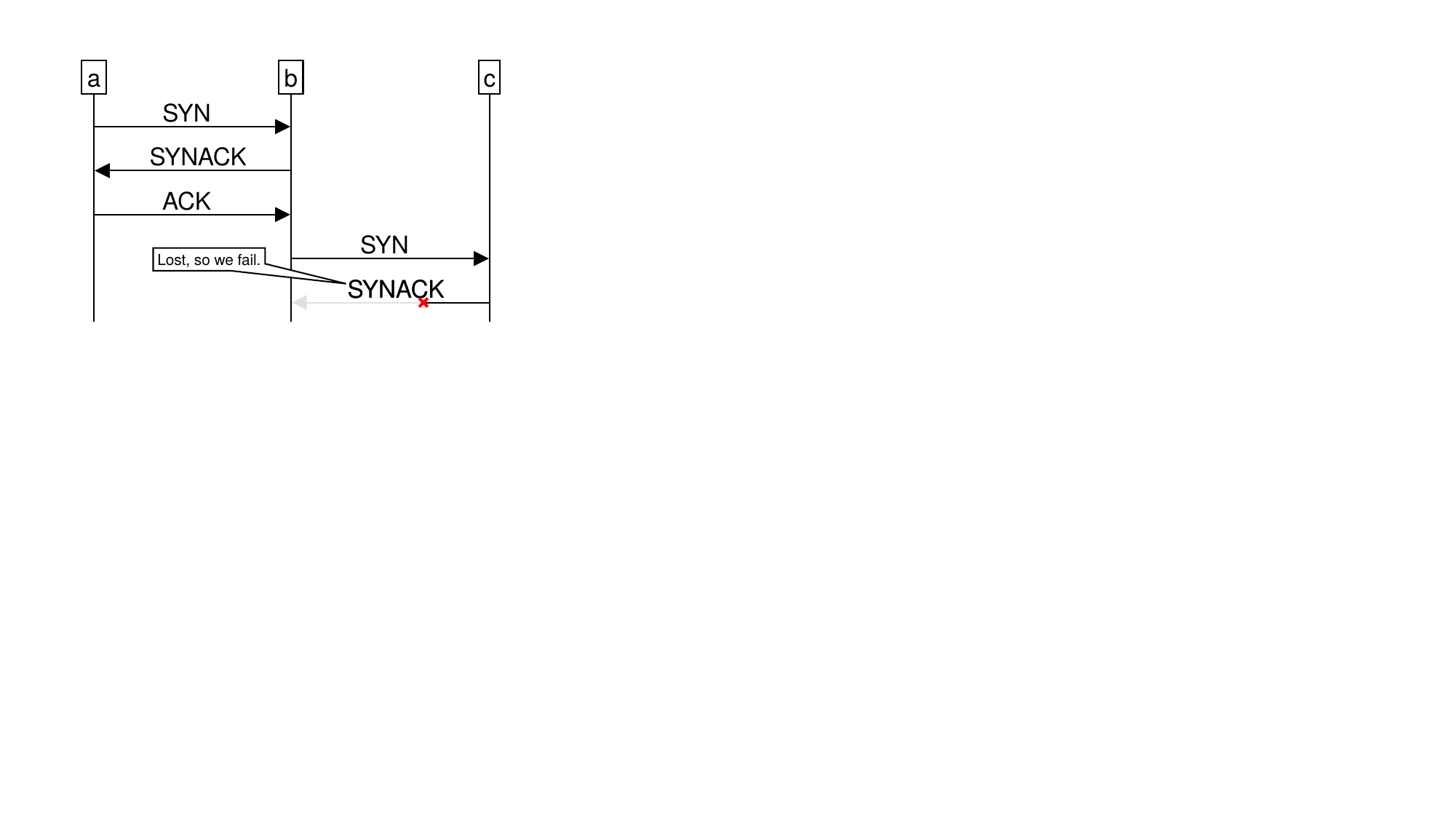

a
b
c
SYN
SYNACK
ACK
SYN

Lost, so we fail.
SYNACK
SYNACK